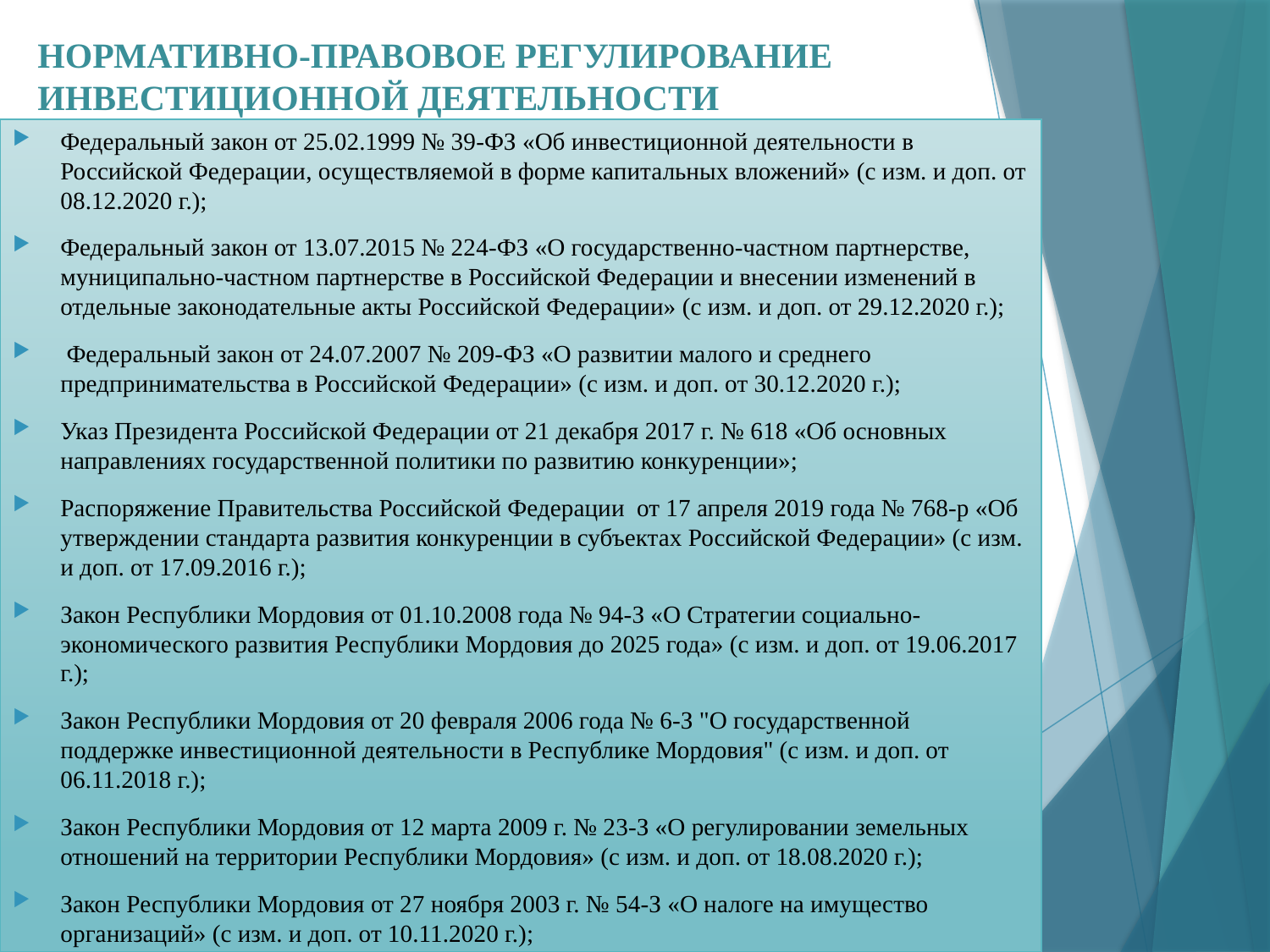

# НОРМАТИВНО-ПРАВОВОЕ РЕГУЛИРОВАНИЕ ИНВЕСТИЦИОННОЙ ДЕЯТЕЛЬНОСТИ
Федеральный закон от 25.02.1999 № 39-ФЗ «Об инвестиционной деятельности в Российской Федерации, осуществляемой в форме капитальных вложений» (с изм. и доп. от 08.12.2020 г.);
Федеральный закон от 13.07.2015 № 224-ФЗ «О государственно-частном партнерстве, муниципально-частном партнерстве в Российской Федерации и внесении изменений в отдельные законодательные акты Российской Федерации» (с изм. и доп. от 29.12.2020 г.);
 Федеральный закон от 24.07.2007 № 209-ФЗ «О развитии малого и среднего предпринимательства в Российской Федерации» (с изм. и доп. от 30.12.2020 г.);
Указ Президента Российской Федерации от 21 декабря 2017 г. № 618 «Об основных направлениях государственной политики по развитию конкуренции»;
Распоряжение Правительства Российской Федерации  от 17 апреля 2019 года № 768-р «Об утверждении стандарта развития конкуренции в субъектах Российской Федерации» (с изм. и доп. от 17.09.2016 г.);
Закон Республики Мордовия от 01.10.2008 года № 94-З «О Стратегии социально-экономического развития Республики Мордовия до 2025 года» (с изм. и доп. от 19.06.2017 г.);
Закон Республики Мордовия от 20 февраля 2006 года № 6-З "О государственной поддержке инвестиционной деятельности в Республике Мордовия" (с изм. и доп. от 06.11.2018 г.);
Закон Республики Мордовия от 12 марта 2009 г. № 23-З «О регулировании земельных отношений на территории Республики Мордовия» (с изм. и доп. от 18.08.2020 г.);
Закон Республики Мордовия от 27 ноября 2003 г. № 54-З «О налоге на имущество организаций» (с изм. и доп. от 10.11.2020 г.);